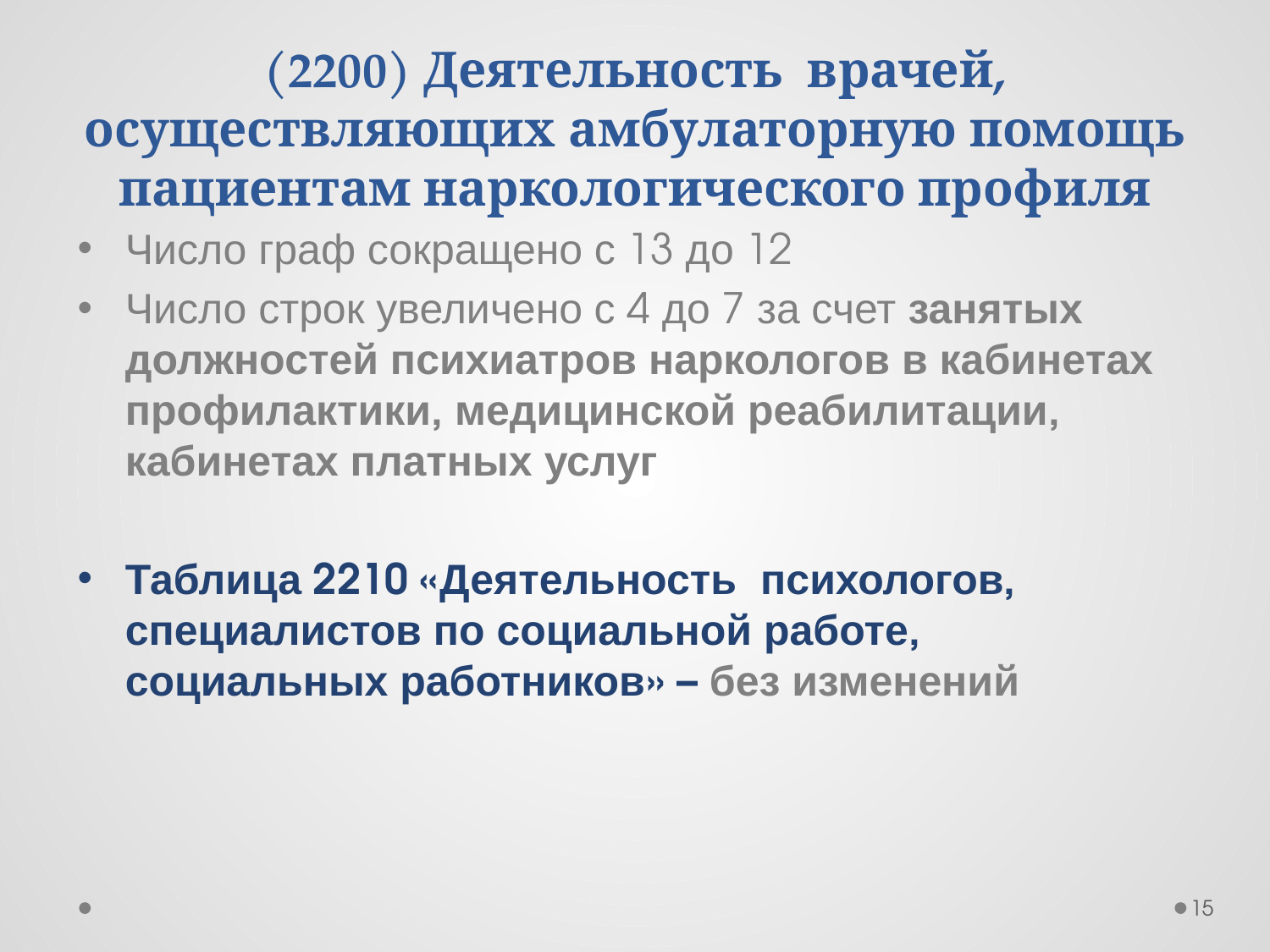

# (2200) Деятельность  врачей, осуществляющих амбулаторную помощь пациентам наркологического профиля
Число граф сокращено с 13 до 12
Число строк увеличено с 4 до 7 за счет занятых должностей психиатров наркологов в кабинетах профилактики, медицинской реабилитации, кабинетах платных услуг

Таблица 2210 «Деятельность  психологов, специалистов по социальной работе, социальных работников» – без изменений

15